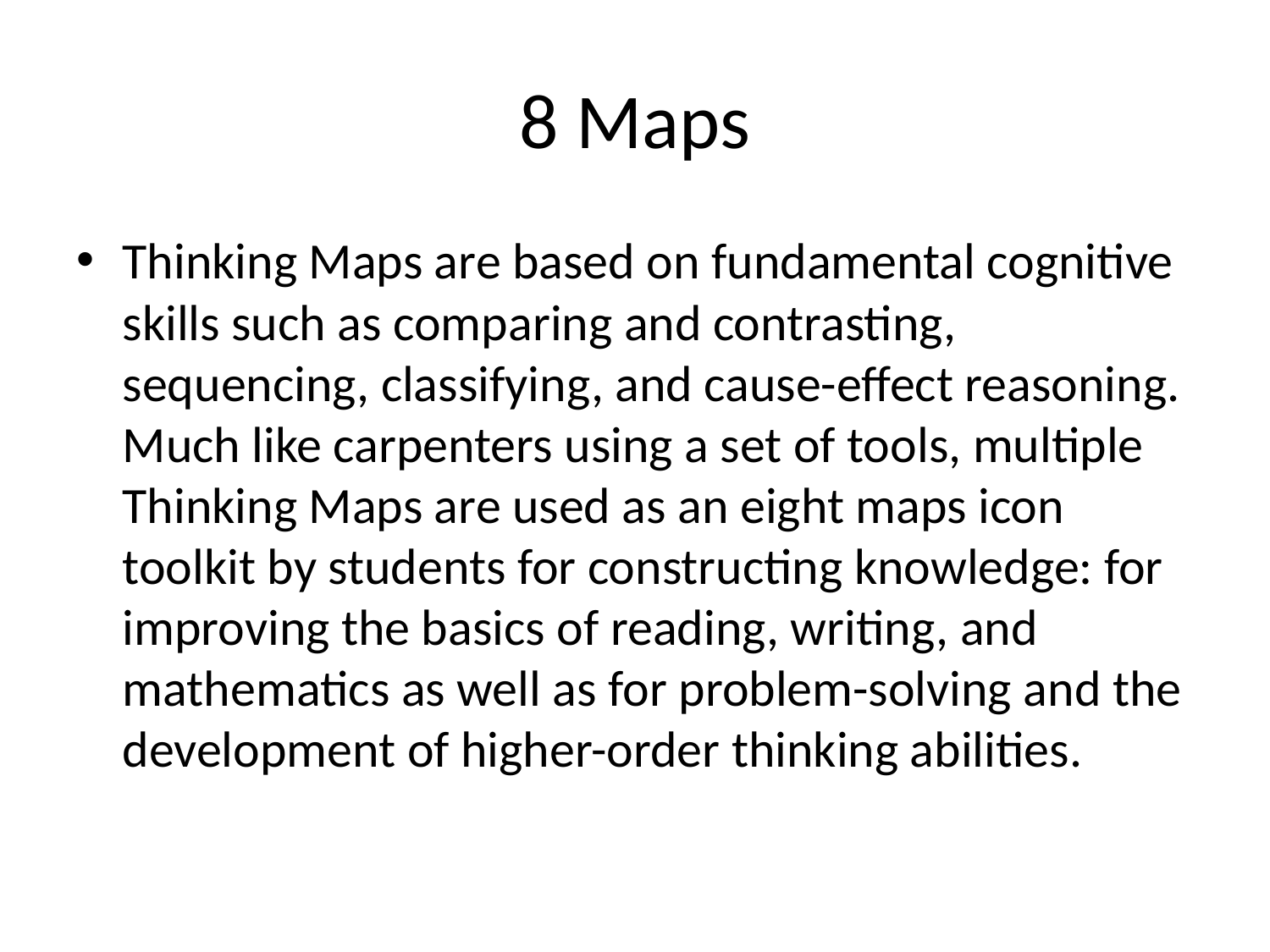

# 8 Maps
Thinking Maps are based on fundamental cognitive skills such as comparing and contrasting, sequencing, classifying, and cause-effect reasoning. Much like carpenters using a set of tools, multiple Thinking Maps are used as an eight maps icon toolkit by students for constructing knowledge: for improving the basics of reading, writing, and mathematics as well as for problem-solving and the development of higher-order thinking abilities.